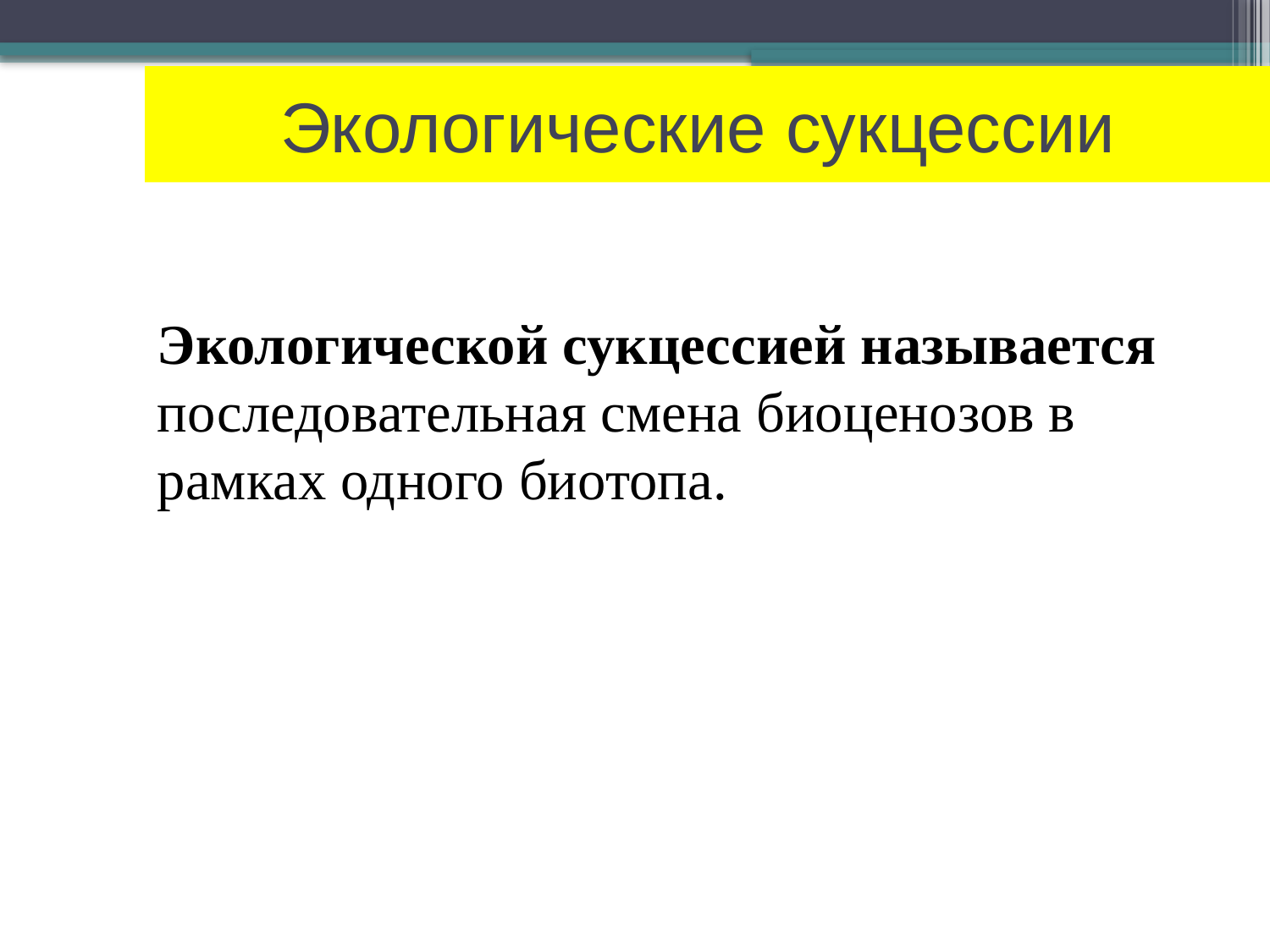

# Экологические сукцессии
Экологической сукцессией называется последовательная смена биоценозов в рамках одного биотопа.